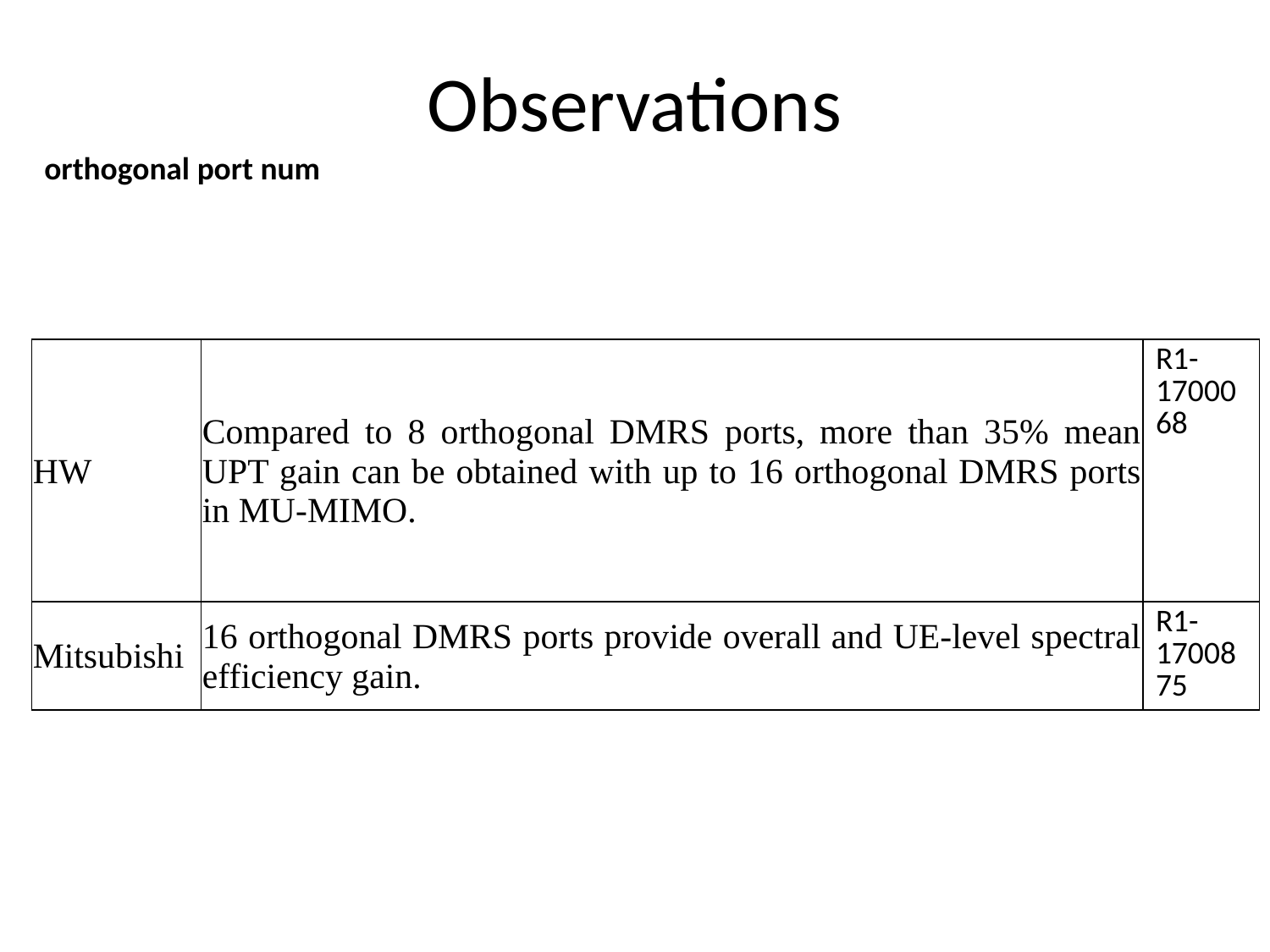

# Observations
orthogonal port num
| HW | Compared to 8 orthogonal DMRS ports, more than 35% mean UPT gain can be obtained with up to 16 orthogonal DMRS ports in MU-MIMO. | R1-1700068 |
| --- | --- | --- |
| Mitsubishi | 16 orthogonal DMRS ports provide overall and UE-level spectral efficiency gain. | R1-1700875 |